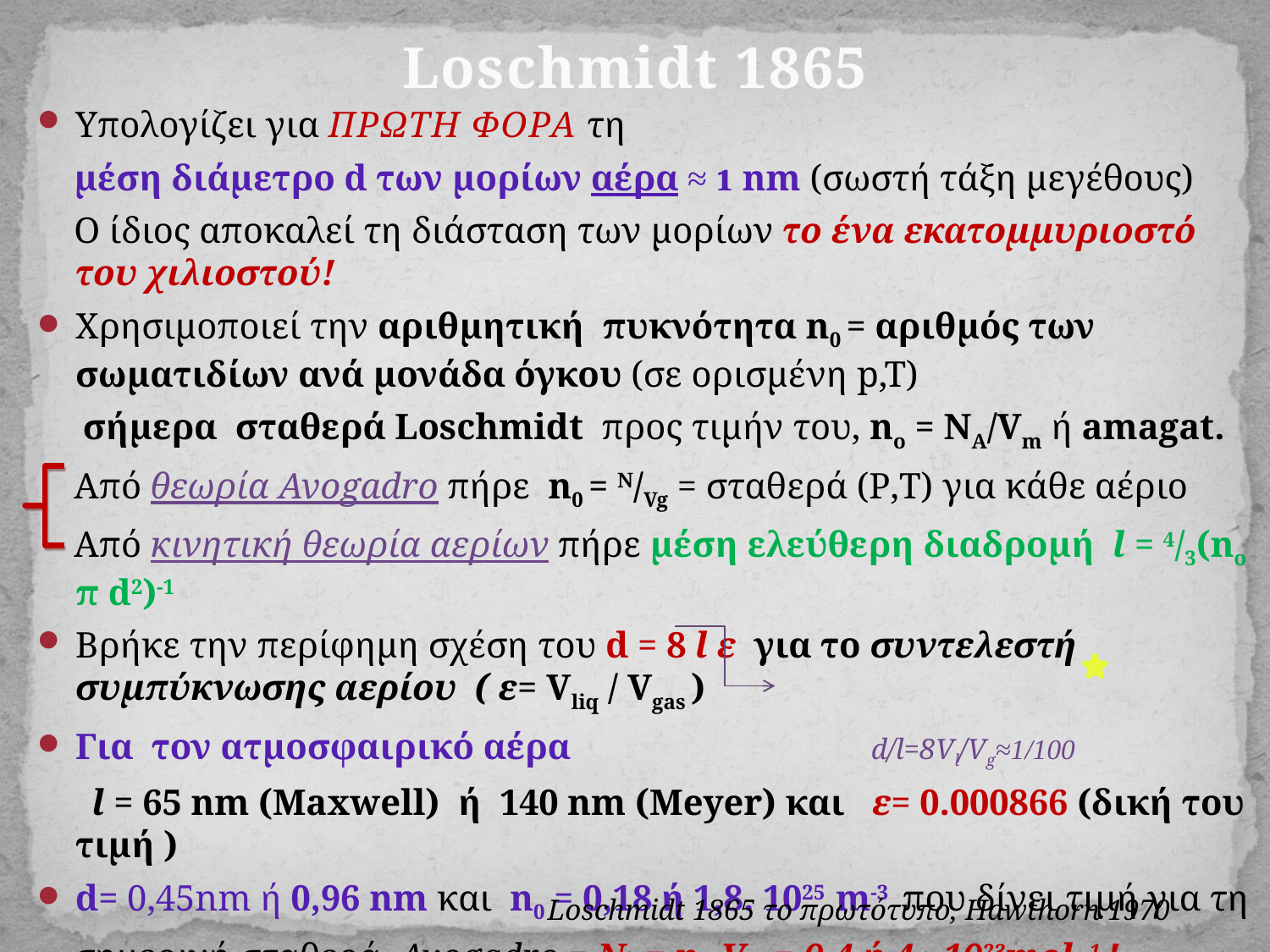

# Loschmidt 1865
Υπολογίζει για πρωτη φορα τη
    μέση διάμετρο d των μορίων αέρα ≈ 1 nm (σωστή τάξη μεγέθους)
    Ο ίδιος αποκαλεί τη διάσταση των μορίων το ένα εκατομμυριοστό του χιλιοστού!
Χρησιμοποιεί την αριθμητική  πυκνότητα n0 = αριθμός των σωματιδίων ανά μονάδα όγκου (σε ορισμένη p,T)
     σήμερα  σταθερά Loschmidt  προς τιμήν του, no = NA/Vm ή amagat.
    Από θεωρία Avogadrο πήρε  n0 = N/Vg = σταθερά (P,Τ) για κάθε αέριο
    Από κινητική θεωρία αερίων πήρε μέση ελεύθερη διαδρομή  l = 4/3(no π d2)-1
Βρήκε την περίφημη σχέση του d = 8 l ε  για το συντελεστή συμπύκνωσης αερίου  ( ε= Vliq / Vgas )
Για  τον ατμοσφαιρικό αέρα                                 d/l=8Vl/Vg≈1/100
      l = 65 nm (Maxwell)  ή  140 nm (Meyer) και   ε= 0.000866 (δική του τιμή )
d= 0,45nm ή 0,96 nm και  n0 = 0,18 ή 1,8. 1025  m-3  που δίνει τιμή για τη
    σημερινή σταθερά  Avogadrο = ΝΑ = n0.Vm = 0,4 ή 4 . 1023mol -1 !

Loschmidt 1865 το πρωτότυπο, Hawthorn 1970